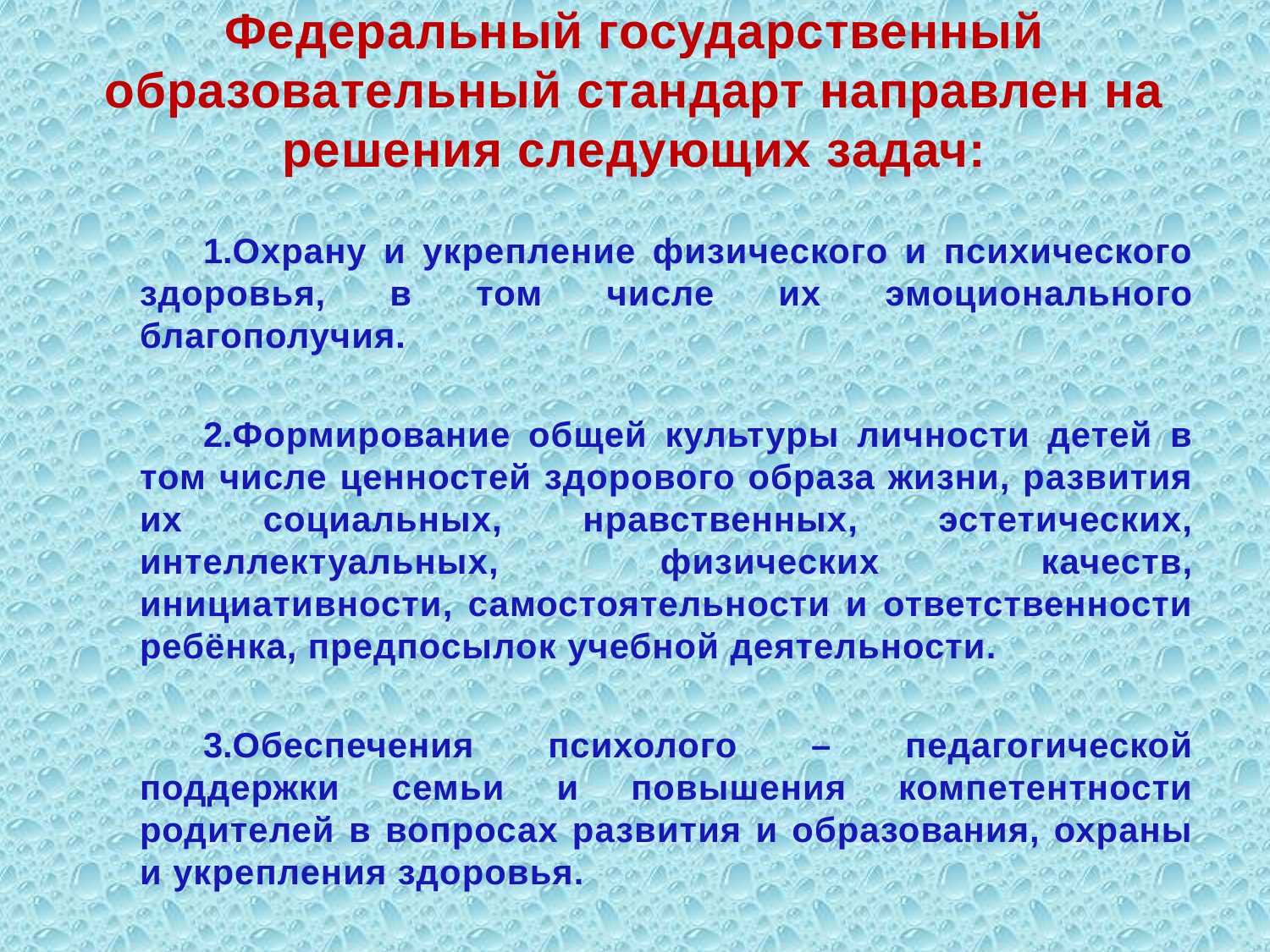

# Федеральный государственный образовательный стандарт направлен на решения следующих задач:
Охрану и укрепление физического и психического здоровья, в том числе их эмоционального благополучия.

Формирование общей культуры личности детей в том числе ценностей здорового образа жизни, развития их социальных, нравственных, эстетических, интеллектуальных, физических качеств, инициативности, самостоятельности и ответственности ребёнка, предпосылок учебной деятельности.

Обеспечения психолого – педагогической поддержки семьи и повышения компетентности родителей в вопросах развития и образования, охраны и укрепления здоровья.